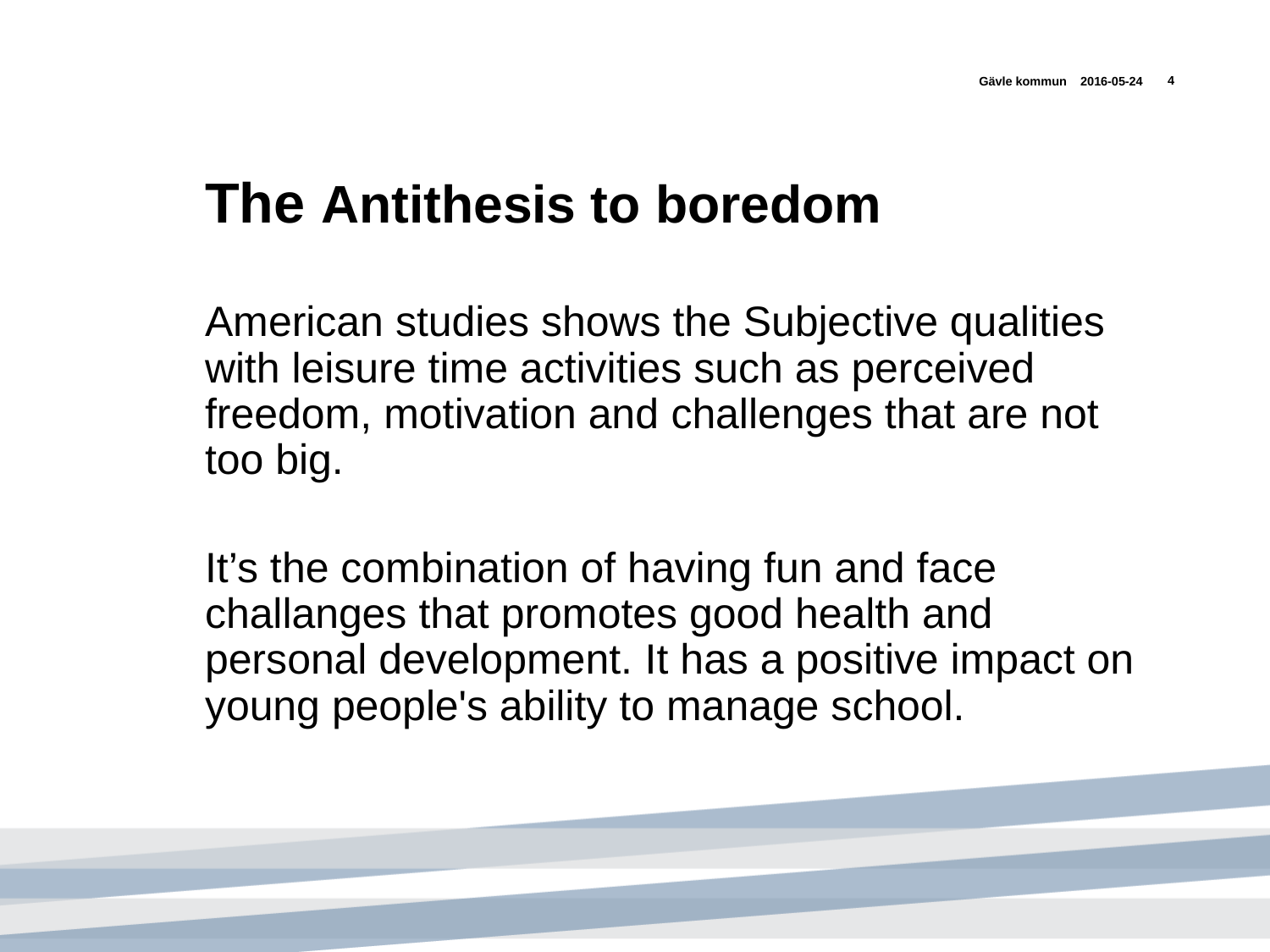

Gävle kommun
2016-05-24
4
# The Antithesis to boredom
American studies shows the Subjective qualities with leisure time activities such as perceived freedom, motivation and challenges that are not too big.

It’s the combination of having fun and face challanges that promotes good health and personal development. It has a positive impact on young people's ability to manage school.